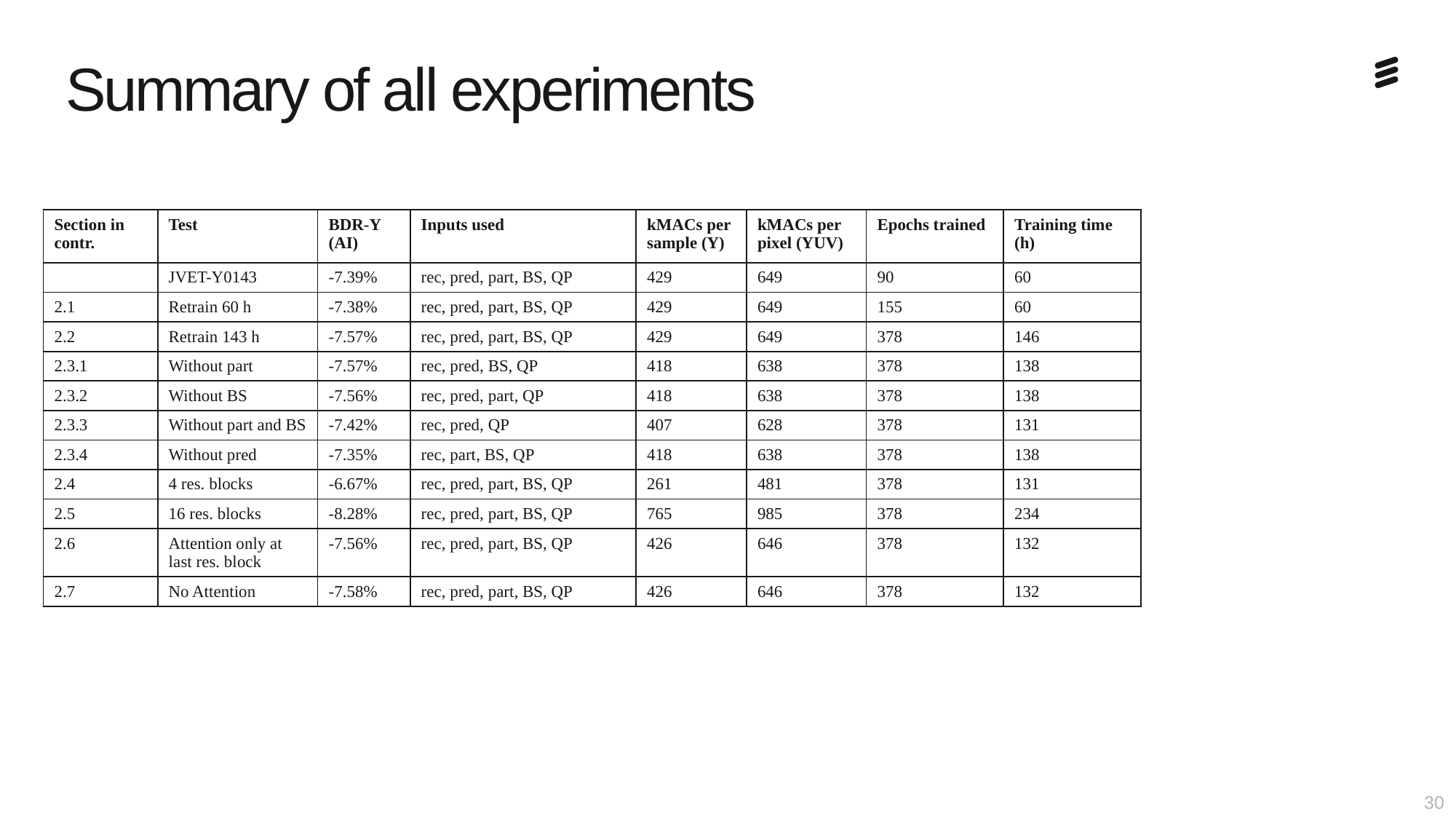

# Summary of all experiments
| Section in contr. | Test | BDR-Y (AI) | Inputs used | kMACs per sample (Y) | kMACs per pixel (YUV) | Epochs trained | Training time (h) |
| --- | --- | --- | --- | --- | --- | --- | --- |
|  | JVET-Y0143 | -7.39% | rec, pred, part, BS, QP | 429 | 649 | 90 | 60 |
| 2.1 | Retrain 60 h | -7.38% | rec, pred, part, BS, QP | 429 | 649 | 155 | 60 |
| 2.2 | Retrain 143 h | -7.57% | rec, pred, part, BS, QP | 429 | 649 | 378 | 146 |
| 2.3.1 | Without part | -7.57% | rec, pred, BS, QP | 418 | 638 | 378 | 138 |
| 2.3.2 | Without BS | -7.56% | rec, pred, part, QP | 418 | 638 | 378 | 138 |
| 2.3.3 | Without part and BS | -7.42% | rec, pred, QP | 407 | 628 | 378 | 131 |
| 2.3.4 | Without pred | -7.35% | rec, part, BS, QP | 418 | 638 | 378 | 138 |
| 2.4 | 4 res. blocks | -6.67% | rec, pred, part, BS, QP | 261 | 481 | 378 | 131 |
| 2.5 | 16 res. blocks | -8.28% | rec, pred, part, BS, QP | 765 | 985 | 378 | 234 |
| 2.6 | Attention only at last res. block | -7.56% | rec, pred, part, BS, QP | 426 | 646 | 378 | 132 |
| 2.7 | No Attention | -7.58% | rec, pred, part, BS, QP | 426 | 646 | 378 | 132 |
30